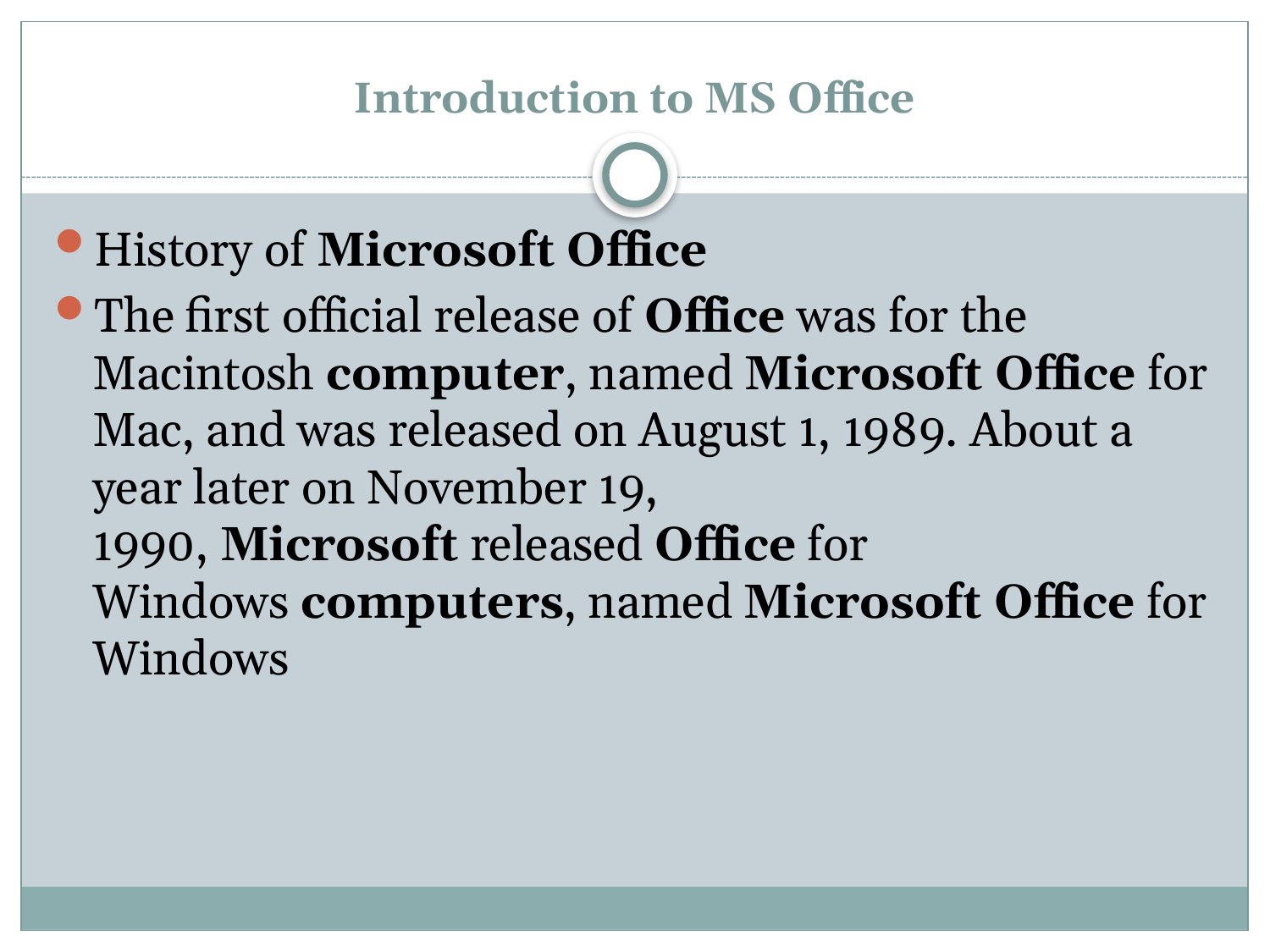

# Introduction to MS Office
History of Microsoft Office
The first official release of Office was for the Macintosh computer, named Microsoft Office for Mac, and was released on August 1, 1989. About a year later on November 19, 1990, Microsoft released Office for Windows computers, named Microsoft Office for Windows